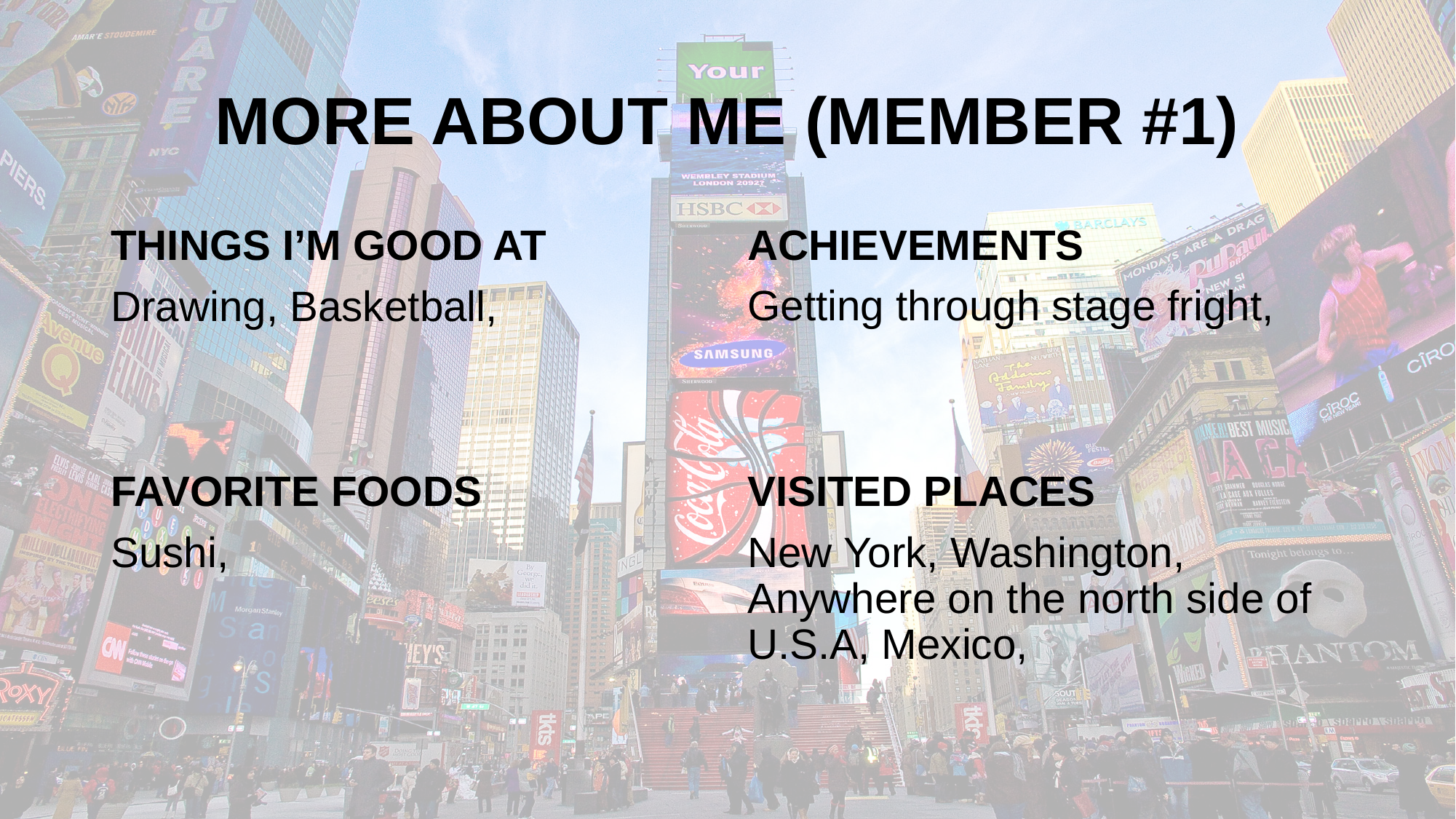

# MORE ABOUT ME (MEMBER #1)
THINGS I’M GOOD AT
Drawing, Basketball,
ACHIEVEMENTS
Getting through stage fright,
FAVORITE FOODS
Sushi,
VISITED PLACES
New York, Washington, Anywhere on the north side of U.S.A, Mexico,